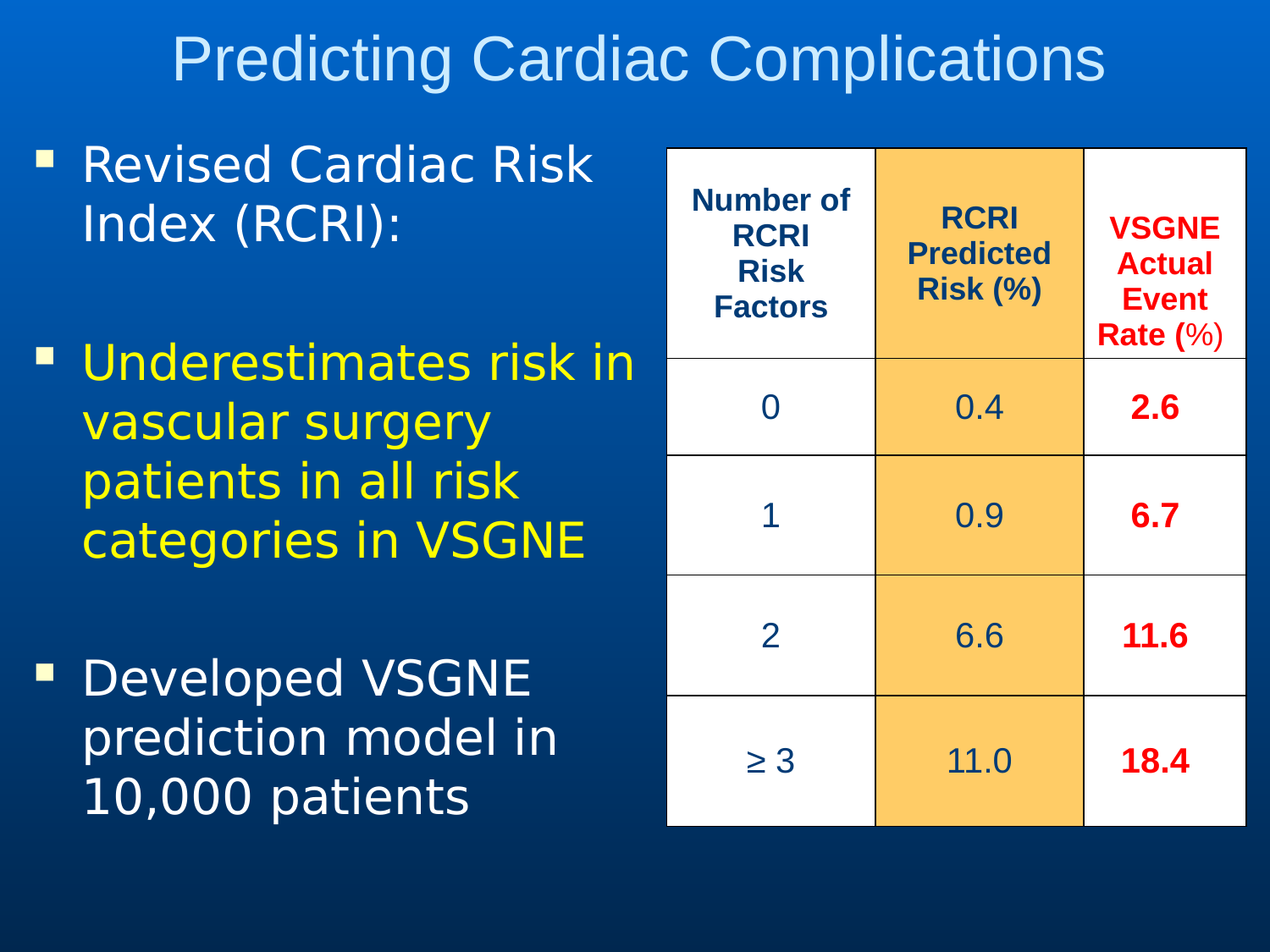

Predicting Cardiac Complications
Revised Cardiac Risk Index (RCRI):

Underestimates risk in vascular surgery patients in all risk categories in VSGNE

Developed VSGNE prediction model in 10,000 patients

| Number of RCRI Risk Factors | RCRI Predicted Risk (%) | VSGNE Actual Event Rate (%) |
| --- | --- | --- |
| 0 | 0.4 | 2.6 |
| 1 | 0.9 | 6.7 |
| 2 | 6.6 | 11.6 |
| ≥ 3 | 11.0 | 18.4 |